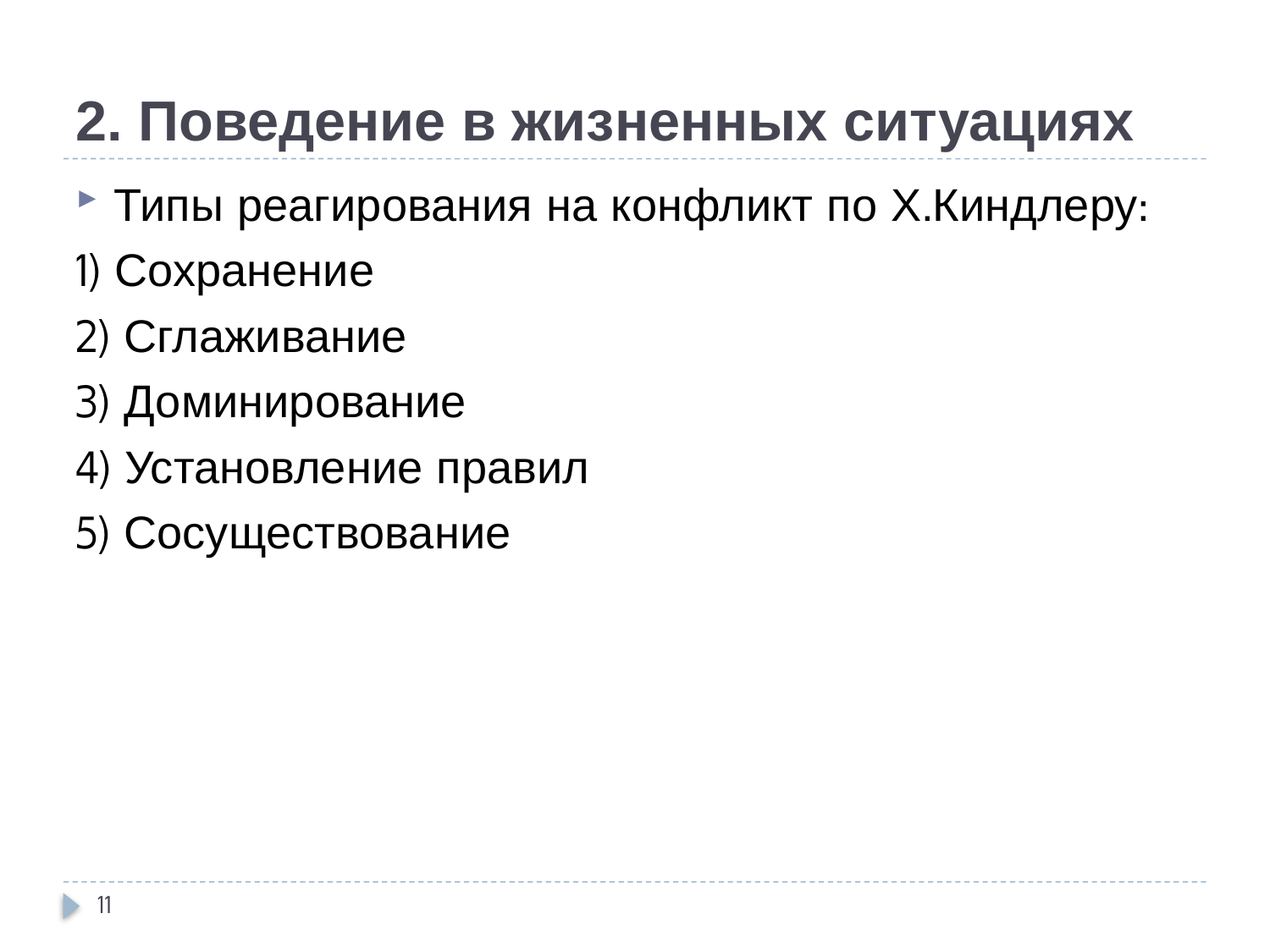

# 2. Поведение в жизненных ситуациях
Типы реагирования на конфликт по Х.Киндлеру:
1) Сохранение
2) Сглаживание
3) Доминирование
4) Установление правил
5) Сосуществование
11